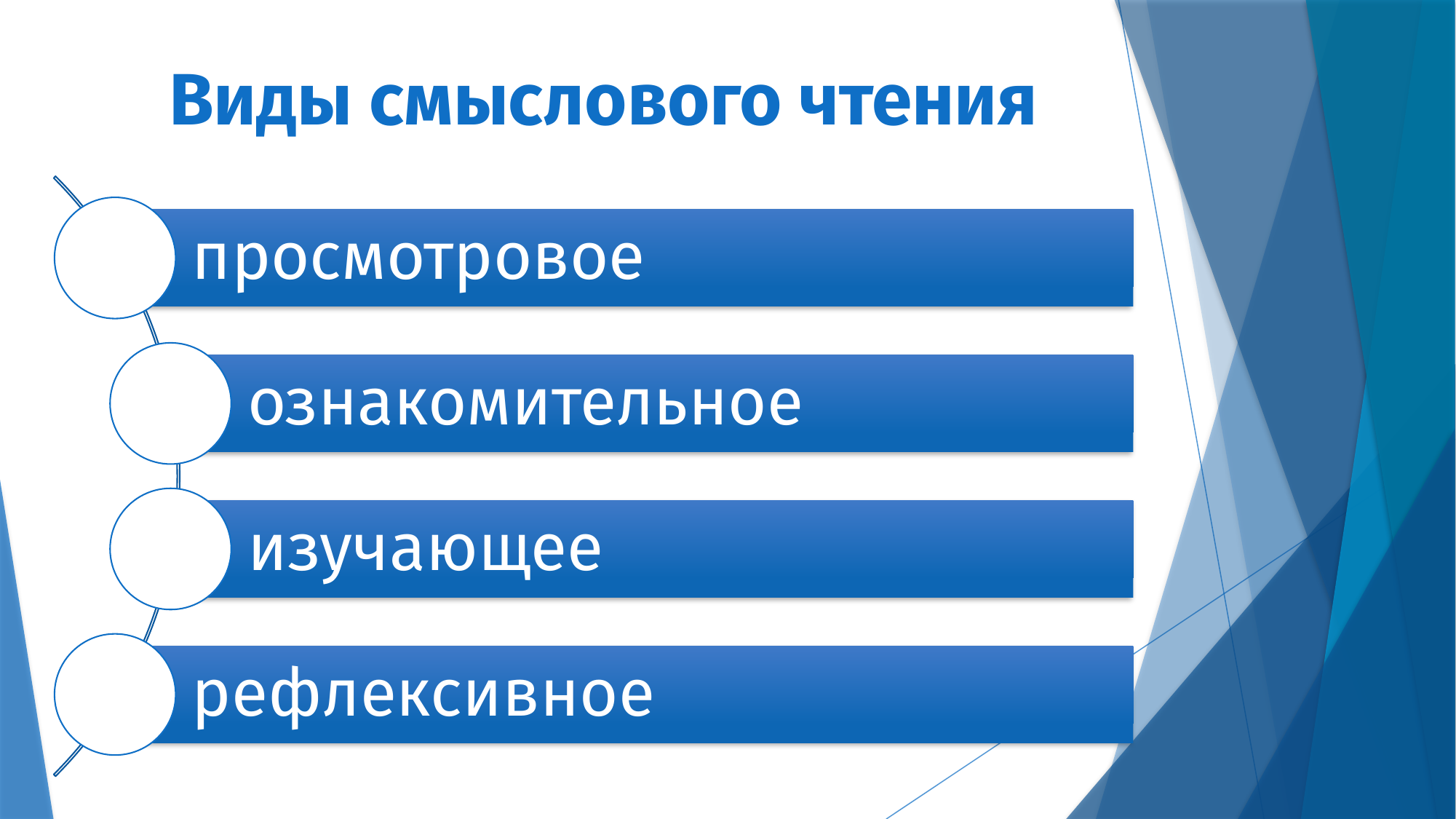

# Виды смыслового чтения
просмотровое
ознакомительное
изучающее
рефлексивное